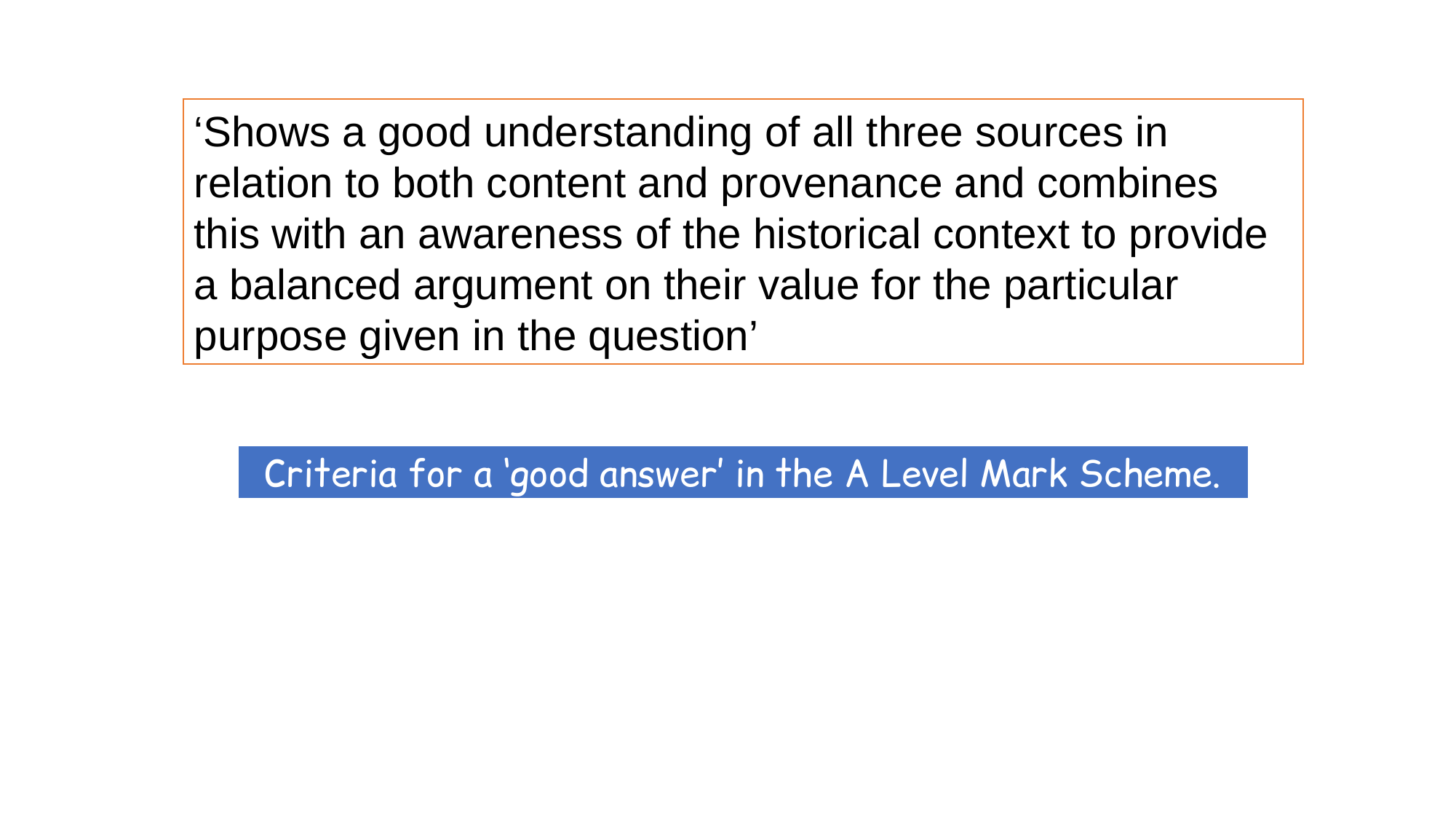

‘Shows a good understanding of all three sources in relation to both content and provenance and combines this with an awareness of the historical context to provide a balanced argument on their value for the particular purpose given in the question’
Criteria for a ‘good answer’ in the A Level Mark Scheme.